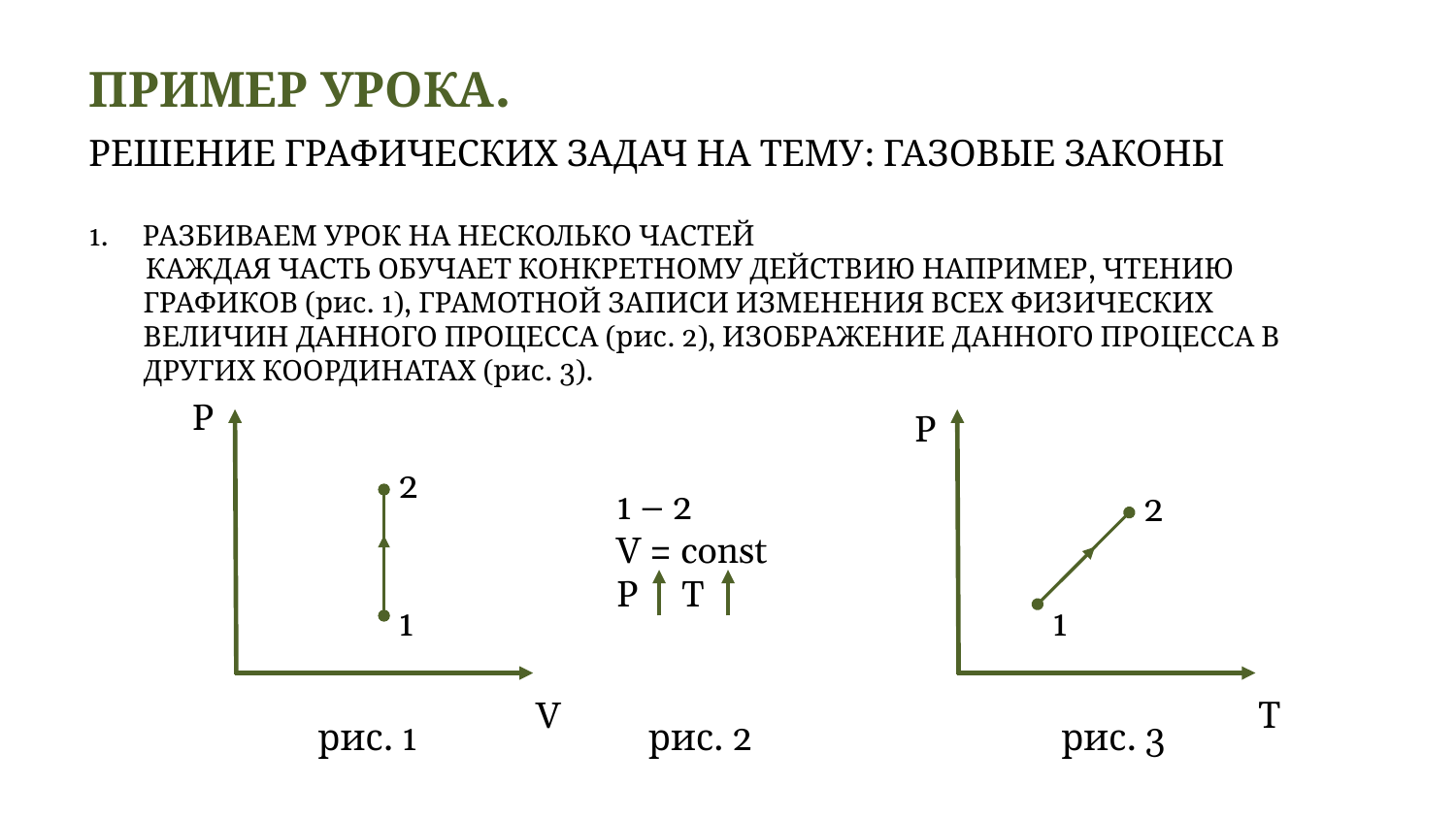

# ПРИМЕР УРОКА.
РЕШЕНИЕ ГРАФИЧЕСКИХ ЗАДАЧ НА ТЕМУ: ГАЗОВЫЕ ЗАКОНЫ

1.     РАЗБИВАЕМ УРОК НА НЕСКОЛЬКО ЧАСТЕЙ
КАЖДАЯ ЧАСТЬ ОБУЧАЕТ КОНКРЕТНОМУ ДЕЙСТВИЮ НАПРИМЕР, ЧТЕНИЮ ГРАФИКОВ (рис. 1), ГРАМОТНОЙ ЗАПИСИ ИЗМЕНЕНИЯ ВСЕХ ФИЗИЧЕСКИХ ВЕЛИЧИН ДАННОГО ПРОЦЕССА (рис. 2), ИЗОБРАЖЕНИЕ ДАННОГО ПРОЦЕССА В ДРУГИХ КООРДИНАТАХ (рис. 3).

P
P

1 – 2
V = const
P     T
2
2
1
1
V
Т
рис. 1
рис. 2
рис. 3